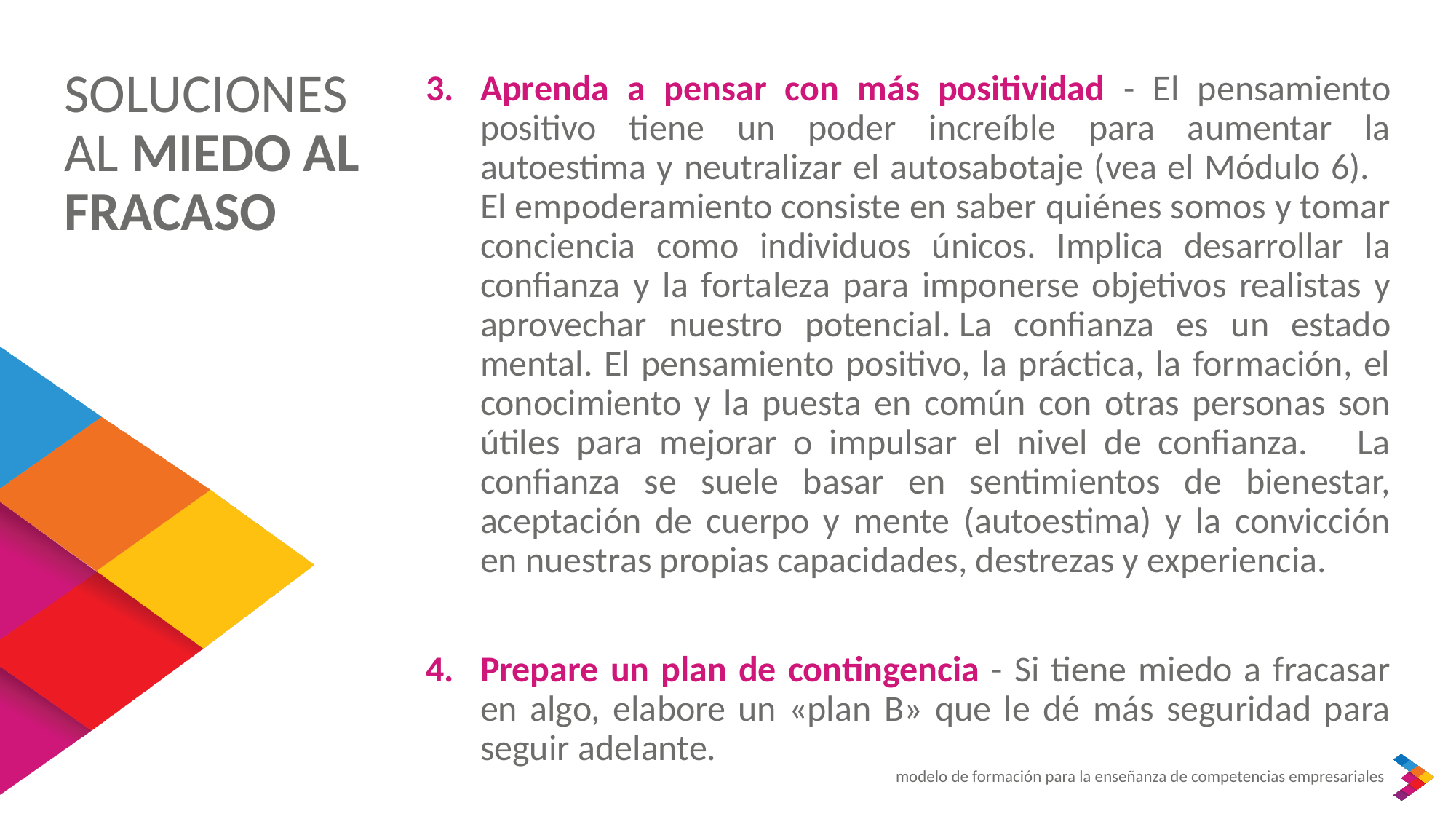

SOLUCIONES AL MIEDO AL FRACASO
Aprenda a pensar con más positividad - El pensamiento positivo tiene un poder increíble para aumentar la autoestima y neutralizar el autosabotaje (vea el Módulo 6).   El empoderamiento consiste en saber quiénes somos y tomar conciencia como individuos únicos. Implica desarrollar la confianza y la fortaleza para imponerse objetivos realistas y aprovechar nuestro potencial. La confianza es un estado mental. El pensamiento positivo, la práctica, la formación, el conocimiento y la puesta en común con otras personas son útiles para mejorar o impulsar el nivel de confianza.   La confianza se suele basar en sentimientos de bienestar, aceptación de cuerpo y mente (autoestima) y la convicción en nuestras propias capacidades, destrezas y experiencia.

Prepare un plan de contingencia - Si tiene miedo a fracasar en algo, elabore un «plan B» que le dé más seguridad para seguir adelante.